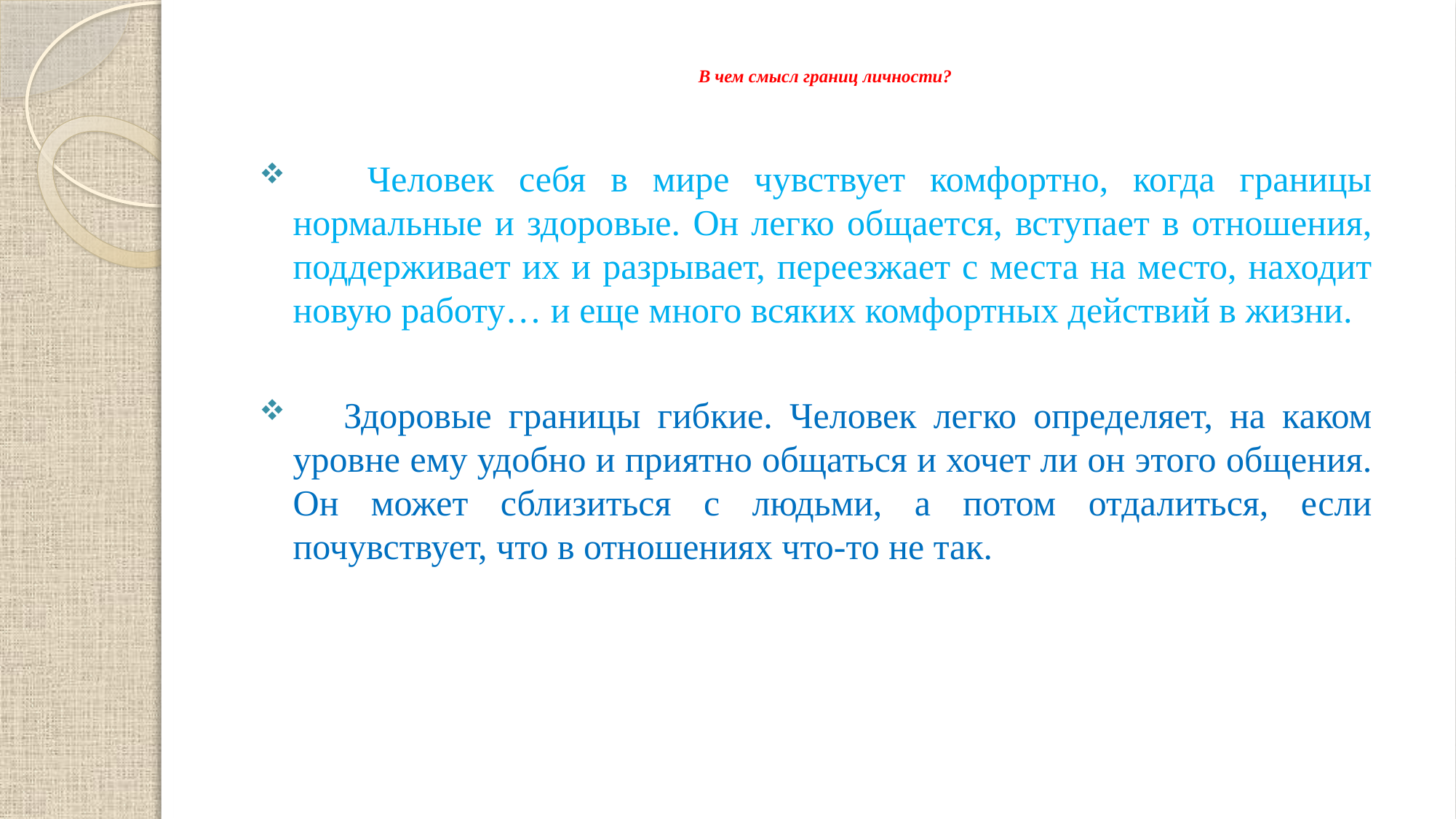

# В чем смысл границ личности?
   Человек себя в мире чувствует комфортно, когда границы нормальные и здоровые. Он легко общается, вступает в отношения, поддерживает их и разрывает, переезжает с места на место, находит новую работу… и еще много всяких комфортных действий в жизни.

   Здоровые границы гибкие. Человек легко определяет, на каком уровне ему удобно и приятно общаться и хочет ли он этого общения. Он может сблизиться с людьми, а потом отдалиться, если почувствует, что в отношениях что-то не так.